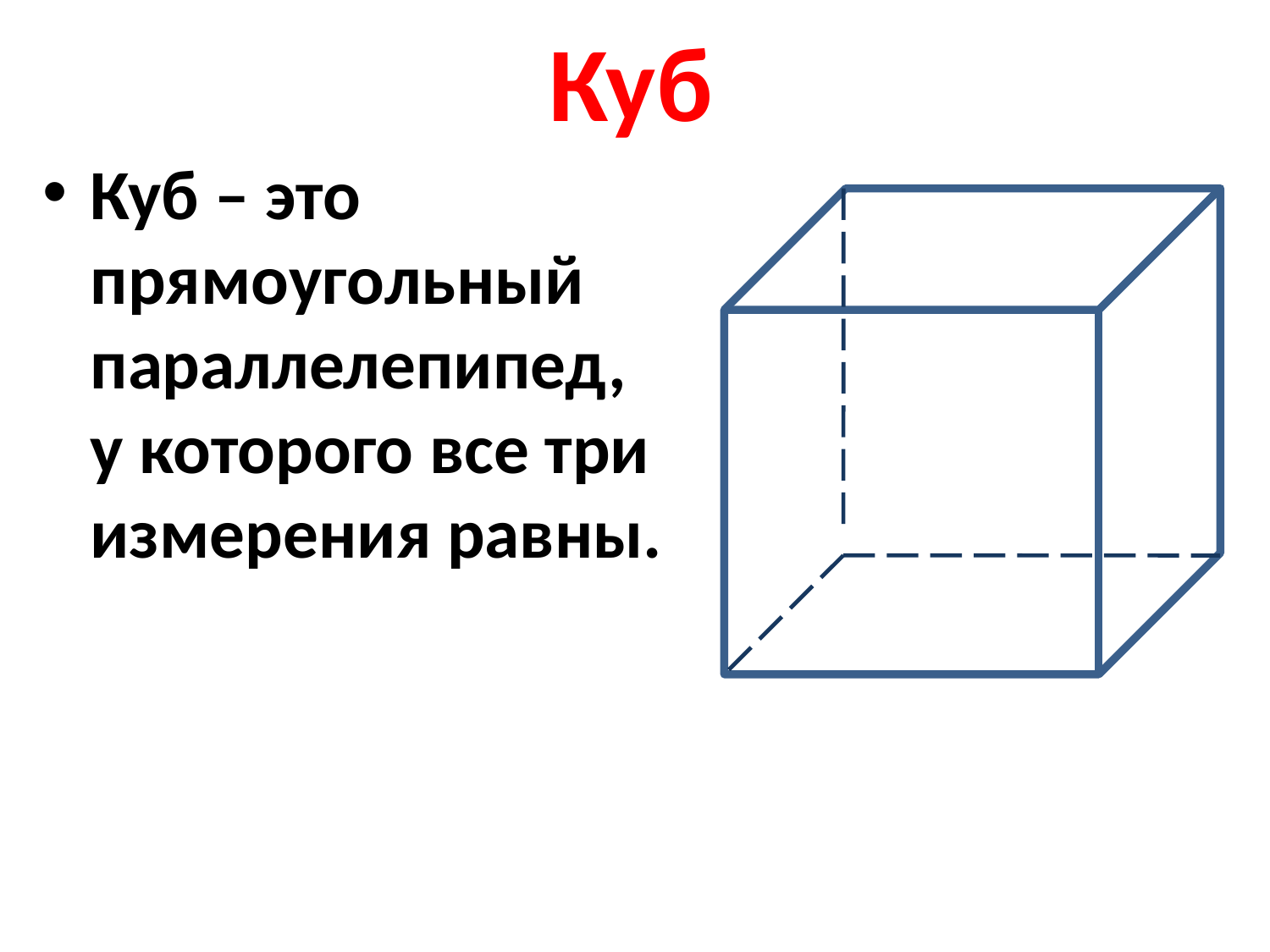

# Куб
Куб – это прямоугольный параллелепипед,   у которого все три измерения равны.